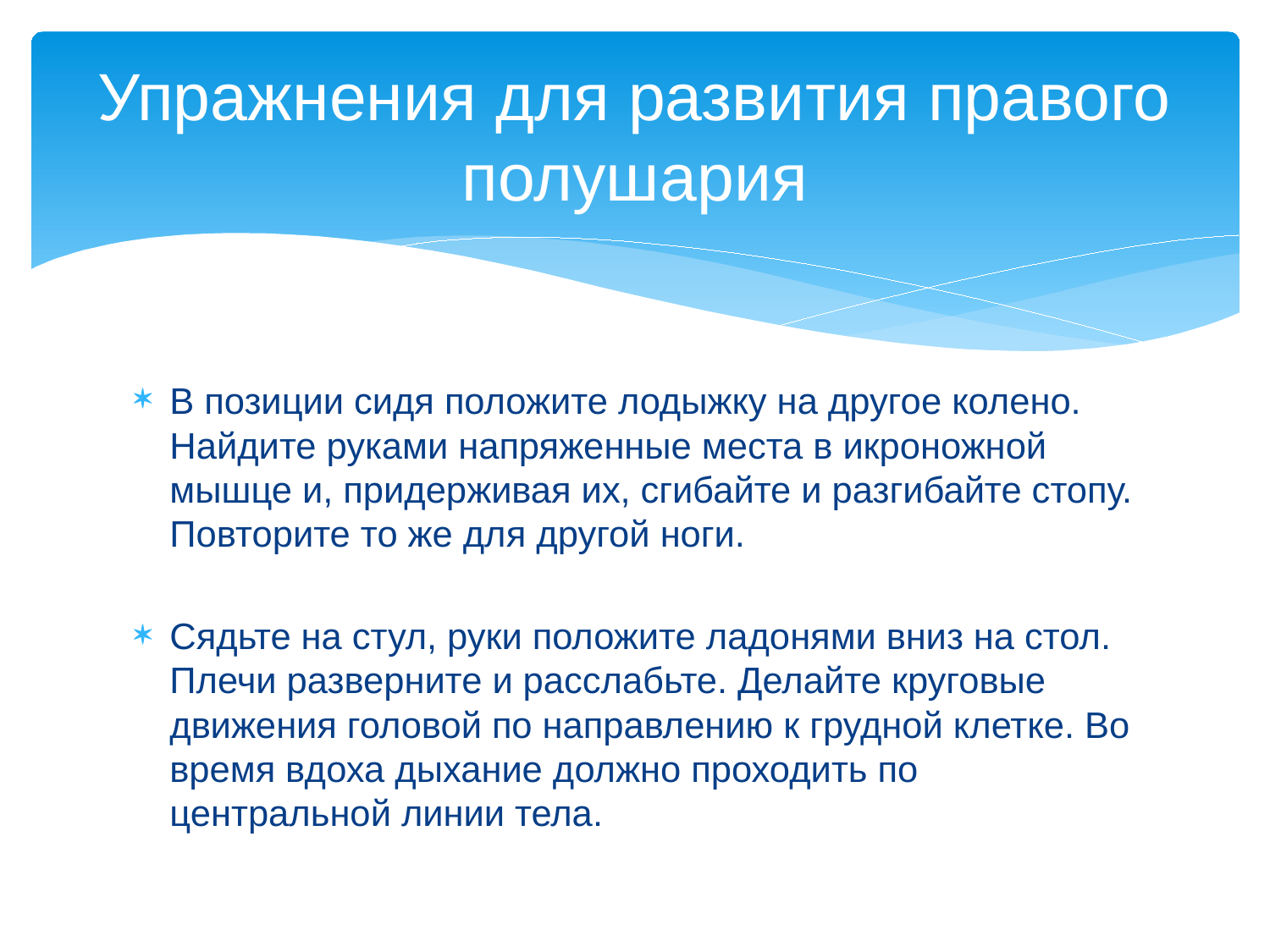

# Упражнения для развития правого полушария
В позиции сидя положите лодыжку на другое колено. Найдите руками напряженные места в икроножной мышце и, придерживая их, сгибайте и разгибайте стопу. Повторите то же для другой ноги.

Сядьте на стул, руки положите ладонями вниз на стол. Плечи разверните и расслабьте. Делайте круговые движения головой по направлению к грудной клетке. Во время вдоха дыхание должно проходить по центральной линии тела.